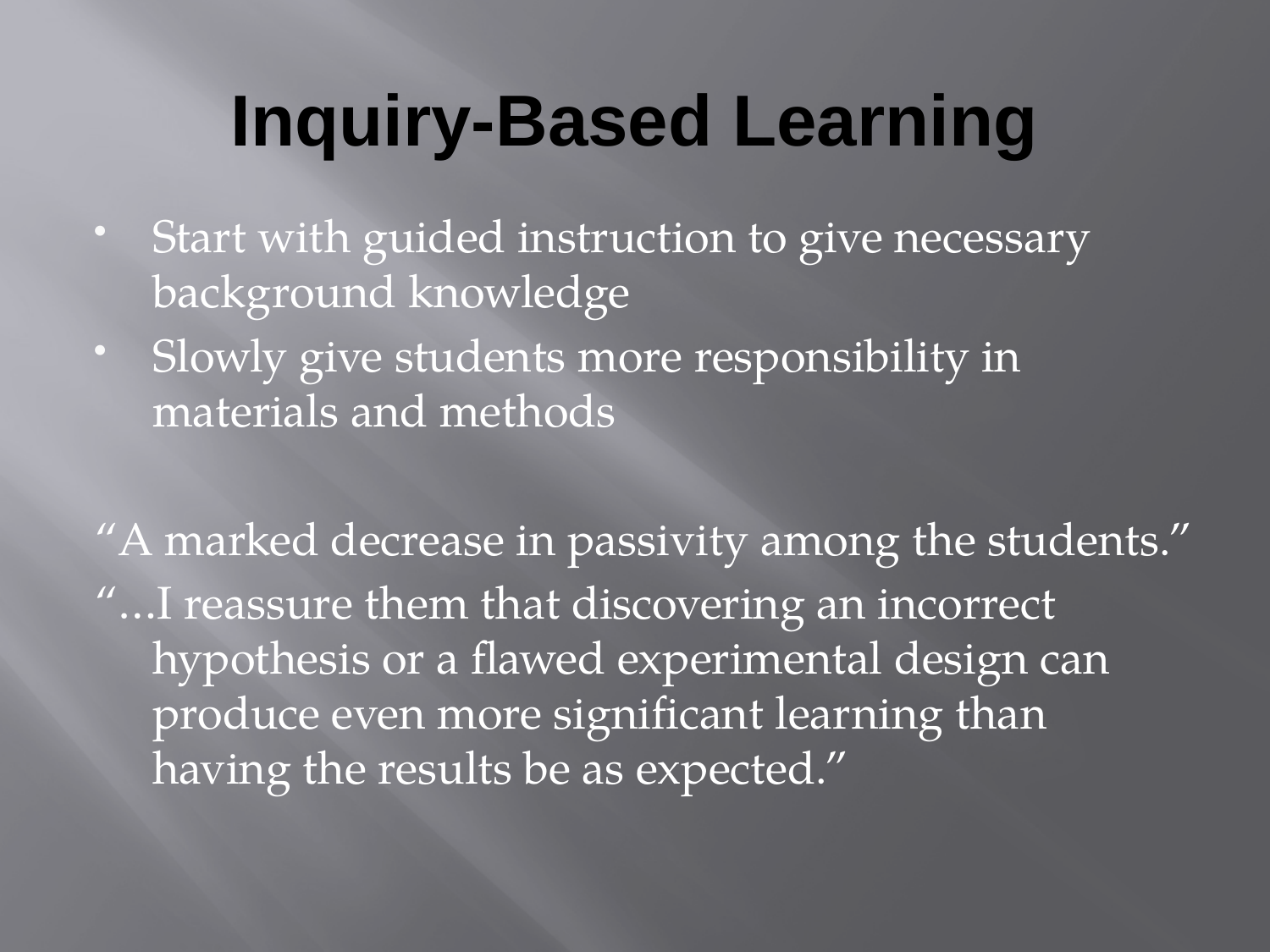

# Inquiry-Based Learning
Start with guided instruction to give necessary background knowledge
Slowly give students more responsibility in materials and methods

“A marked decrease in passivity among the students.”
“…I reassure them that discovering an incorrect hypothesis or a flawed experimental design can produce even more significant learning than having the results be as expected.”